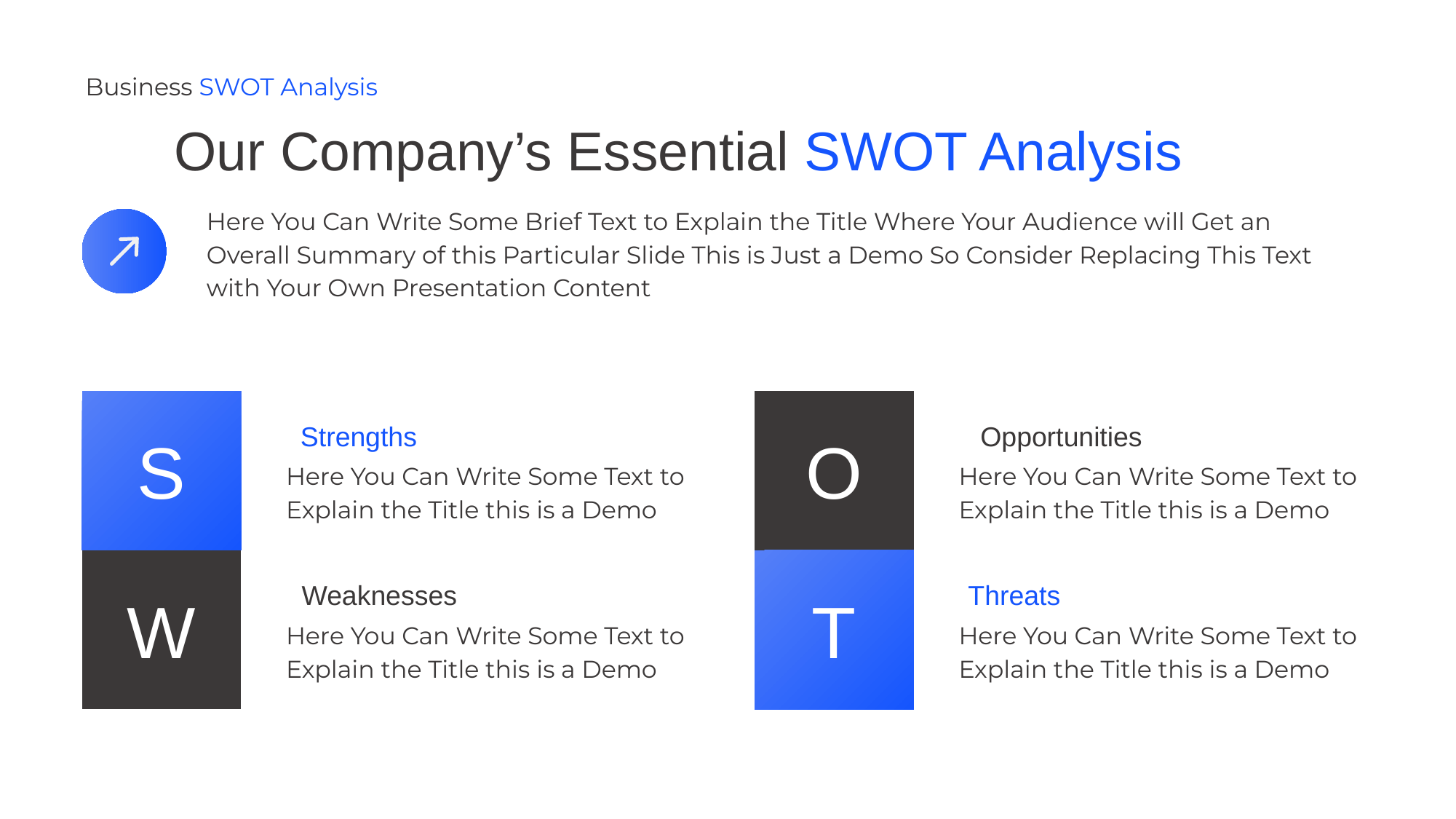

Business SWOT Analysis
Our Company’s Essential SWOT Analysis
Here You Can Write Some Brief Text to Explain the Title Where Your Audience will Get an
Overall Summary of this Particular Slide This is Just a Demo So Consider Replacing This Text
with Your Own Presentation Content

Strengths
Opportunities
S
O
Here You Can Write Some Text to
Explain the Title this is a Demo
Here You Can Write Some Text to
Explain the Title this is a Demo

Weaknesses
Threats
W
T
Here You Can Write Some Text to
Explain the Title this is a Demo
Here You Can Write Some Text to
Explain the Title this is a Demo